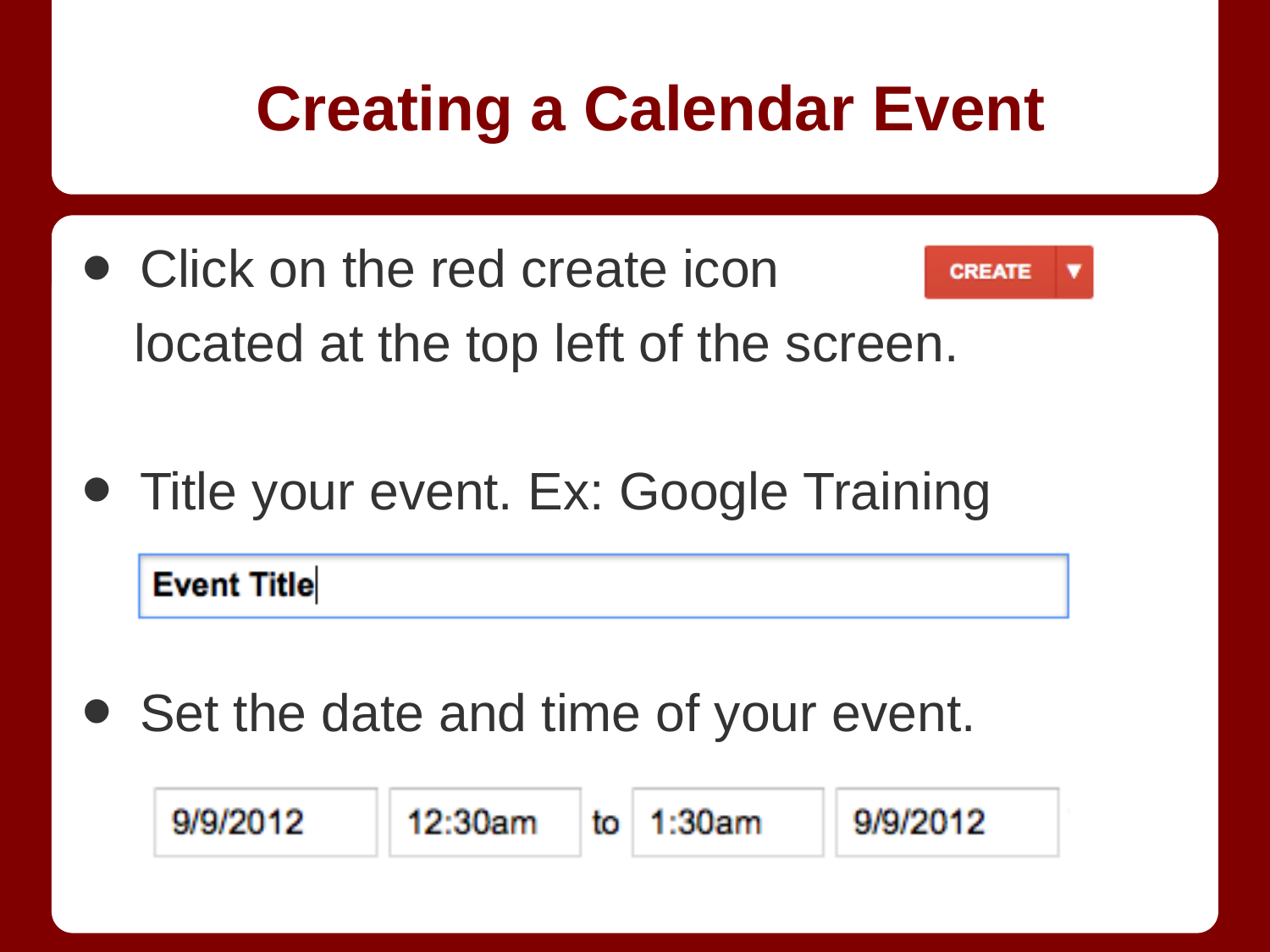

# Creating a Calendar Event
Click on the red create icon
    located at the top left of the screen.

Title your event. Ex: Google Training

Set the date and time of your event.